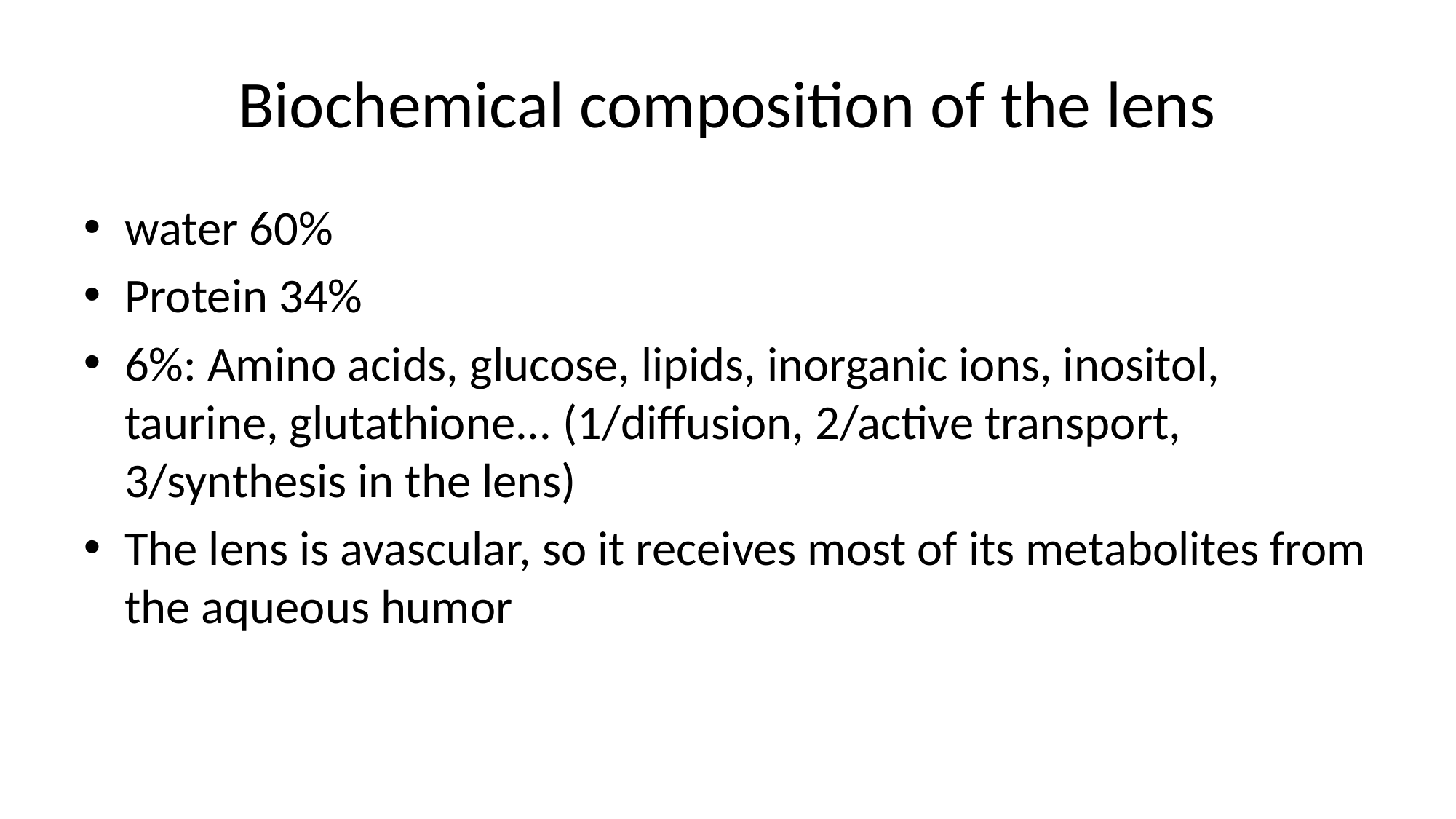

# Biochemical composition of the lens
water 60%
Protein 34%
6%: Amino acids, glucose, lipids, inorganic ions, inositol, taurine, glutathione... (1/diffusion, 2/active transport, 3/synthesis in the lens)
The lens is avascular, so it receives most of its metabolites from the aqueous humor